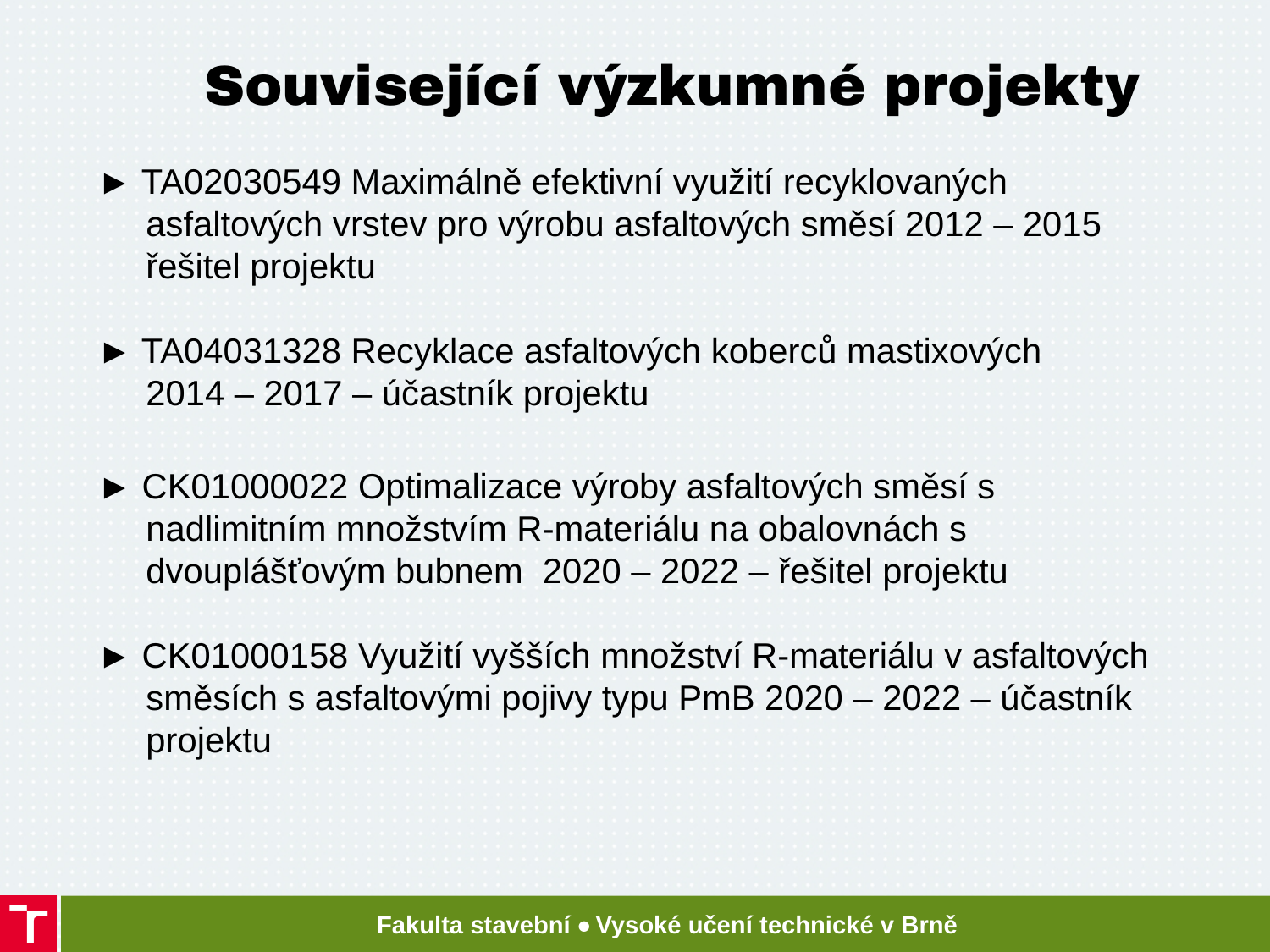

# Související výzkumné projekty ► TA02030549 Maximálně efektivní využití recyklovaných asfaltových vrstev pro výrobu asfaltových směsí 2012 – 2015 řešitel projektu ► TA04031328 Recyklace asfaltových koberců mastixových 2014 – 2017 – účastník projektu ► CK01000022 Optimalizace výroby asfaltových směsí s nadlimitním množstvím R-materiálu na obalovnách s dvouplášťovým bubnem  2020 – 2022 – řešitel projektu ► CK01000158 Využití vyšších množství R-materiálu v asfaltových směsích s asfaltovými pojivy typu PmB 2020 – 2022 – účastník projektu